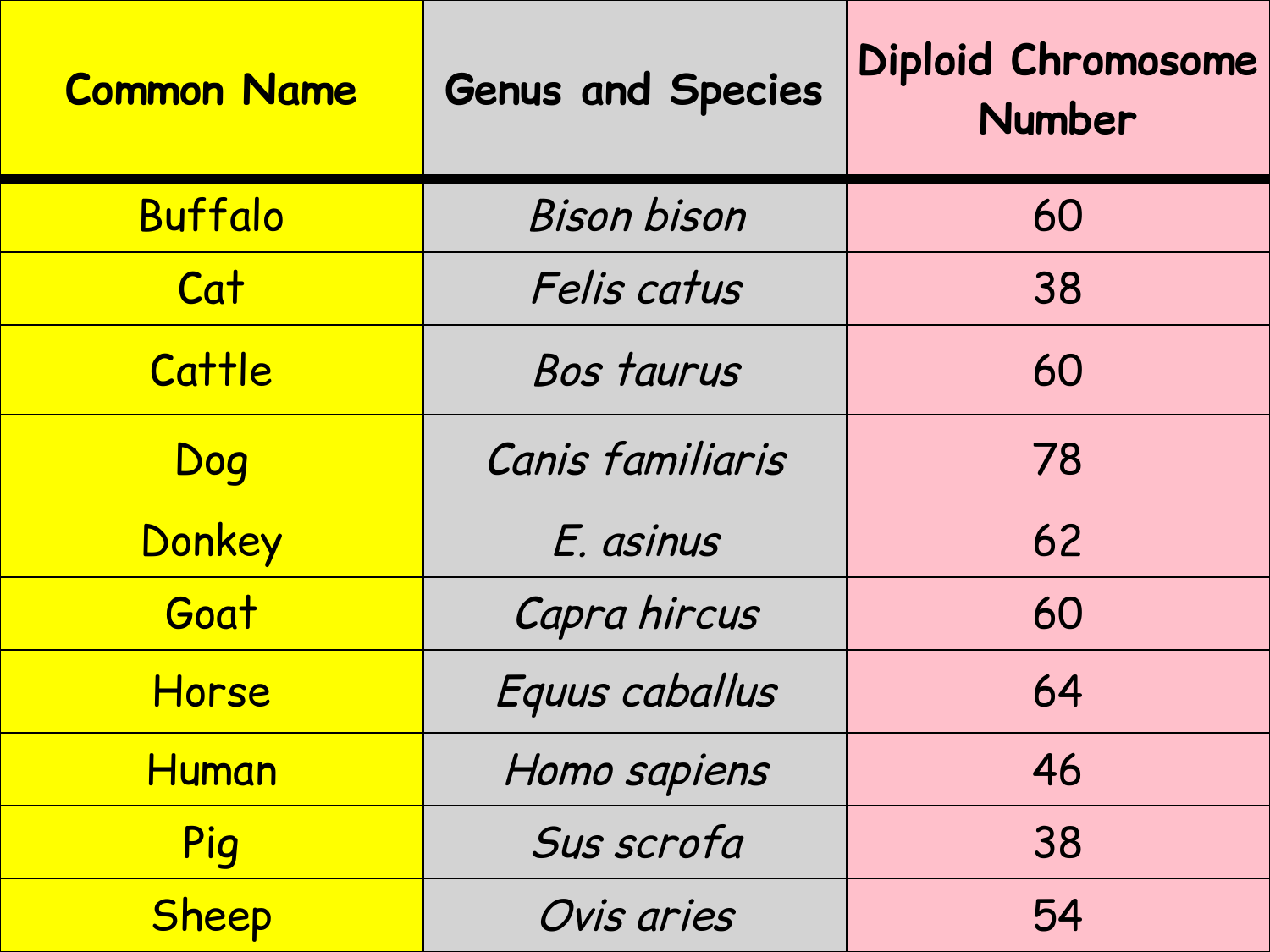

| Common Name | Genus and Species | Diploid Chromosome Number |
| --- | --- | --- |
| Buffalo | Bison bison | 60 |
| Cat | Felis catus | 38 |
| Cattle | Bos taurus | 60 |
| Dog | Canis familiaris | 78 |
| Donkey | E. asinus | 62 |
| Goat | Capra hircus | 60 |
| Horse | Equus caballus | 64 |
| Human | Homo sapiens | 46 |
| Pig | Sus scrofa | 38 |
| Sheep | Ovis aries | 54 |
# Chromosome number by species